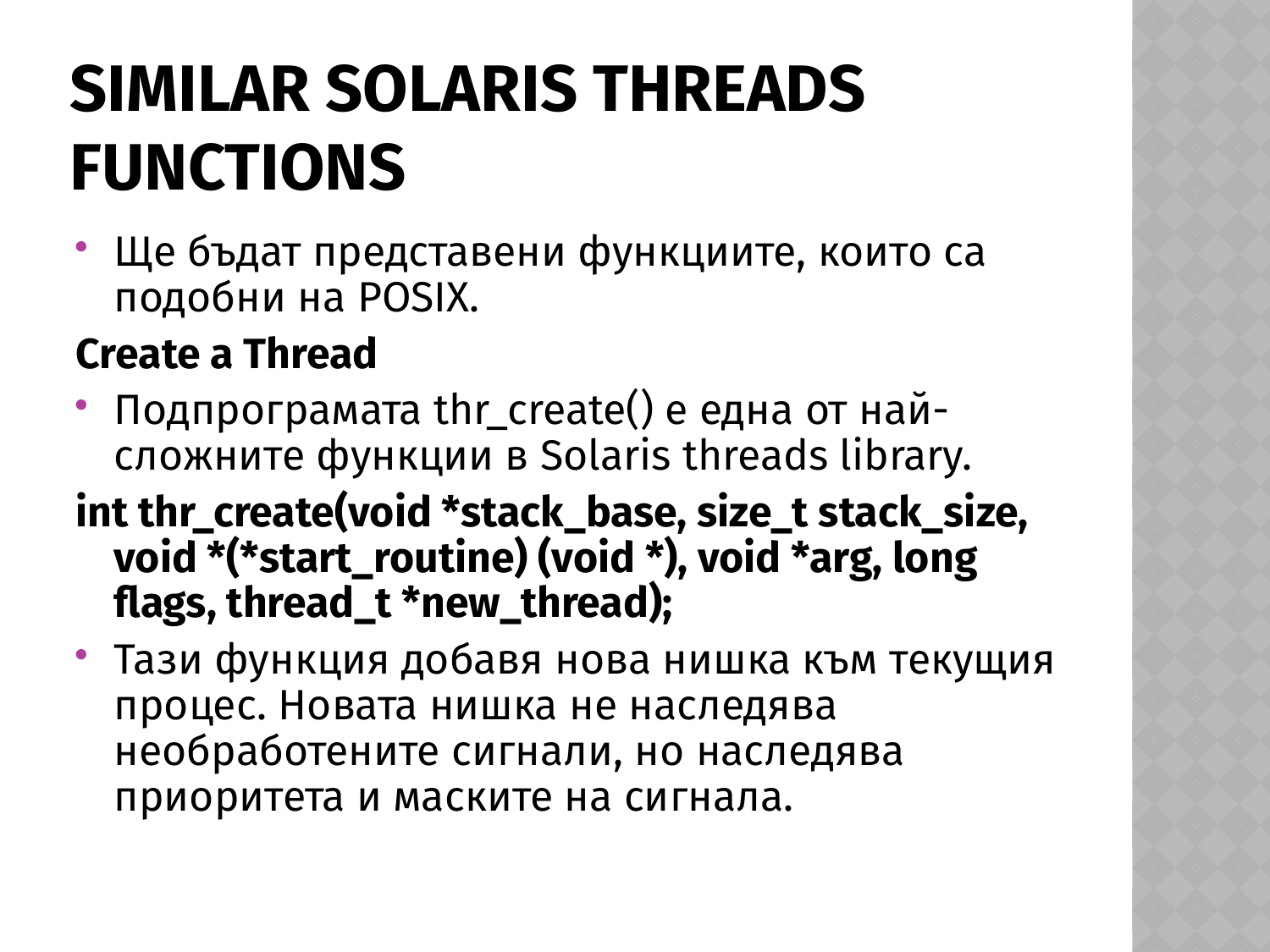

# Similar Solaris Threads Functions
Ще бъдат представени функциите, които са подобни на POSIX.
Create a Thread
Подпрограмата thr_create() е една от най-сложните функции в Solaris threads library.
int thr_create(void *stack_base, size_t stack_size, void *(*start_routine) (void *), void *arg, long flags, thread_t *new_thread);
Тази функция добавя нова нишка към текущия процес. Новата нишка не наследява необработените сигнали, но наследява приоритета и маските на сигнала.